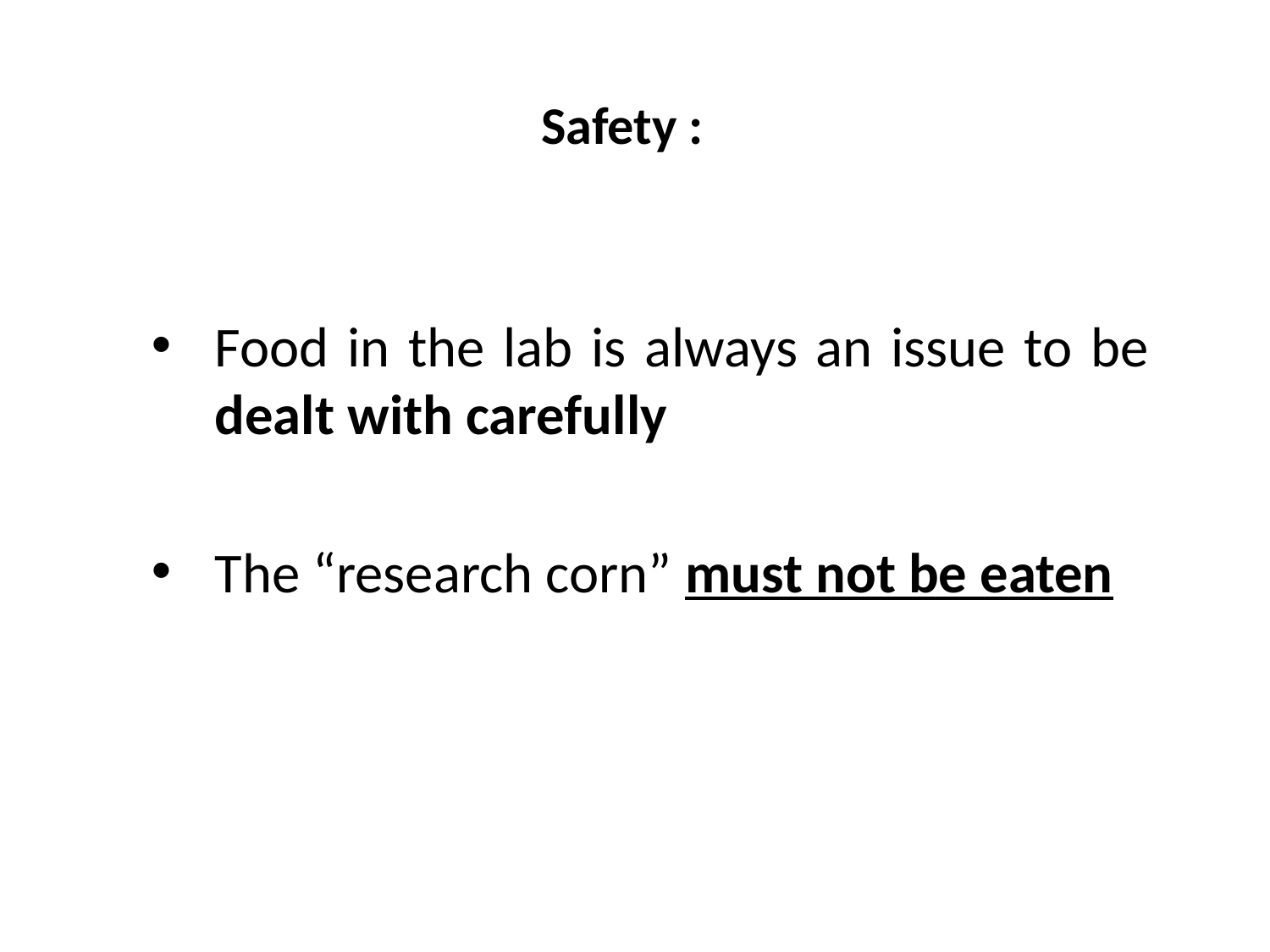

# Safety :

Food in the lab is always an issue to be dealt with carefully

The “research corn” must not be eaten